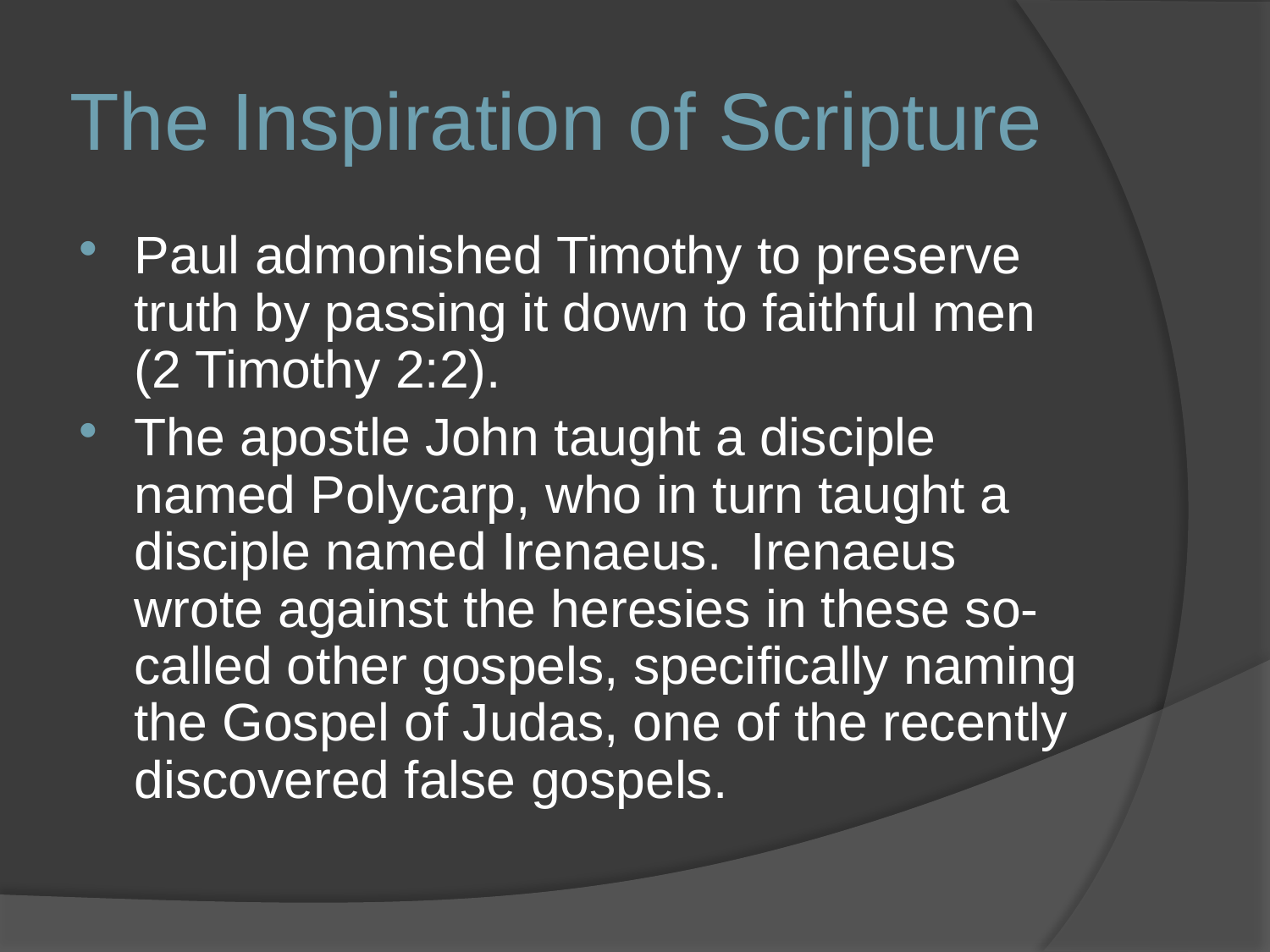

# The Inspiration of Scripture
Paul admonished Timothy to preserve truth by passing it down to faithful men (2 Timothy 2:2).
The apostle John taught a disciple named Polycarp, who in turn taught a disciple named Irenaeus.  Irenaeus wrote against the heresies in these so-called other gospels, specifically naming the Gospel of Judas, one of the recently discovered false gospels.